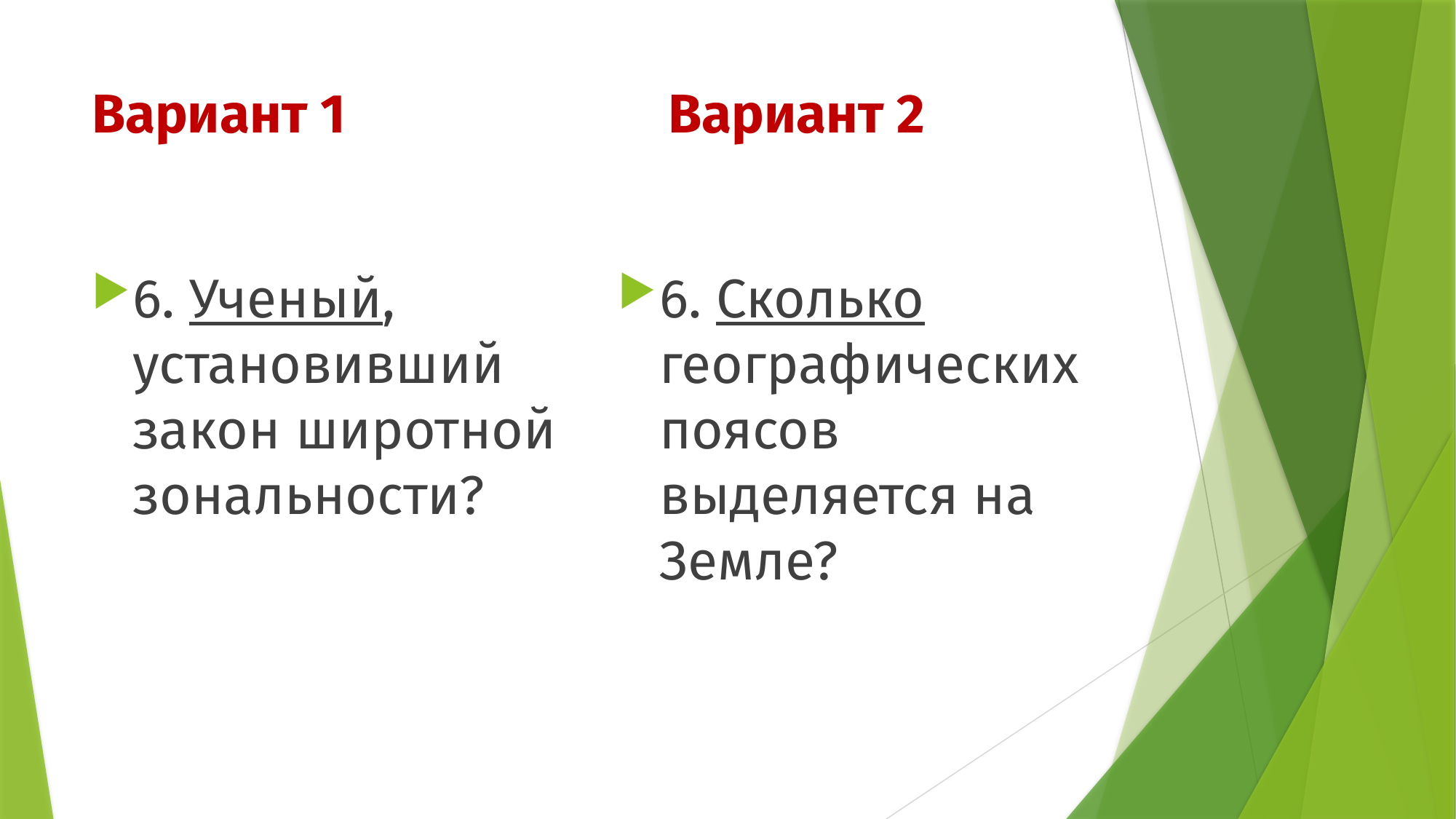

# Вариант 1                         Вариант 2
6. Ученый, установивший закон широтной зональности?
6. Сколько географических поясов выделяется на Земле?